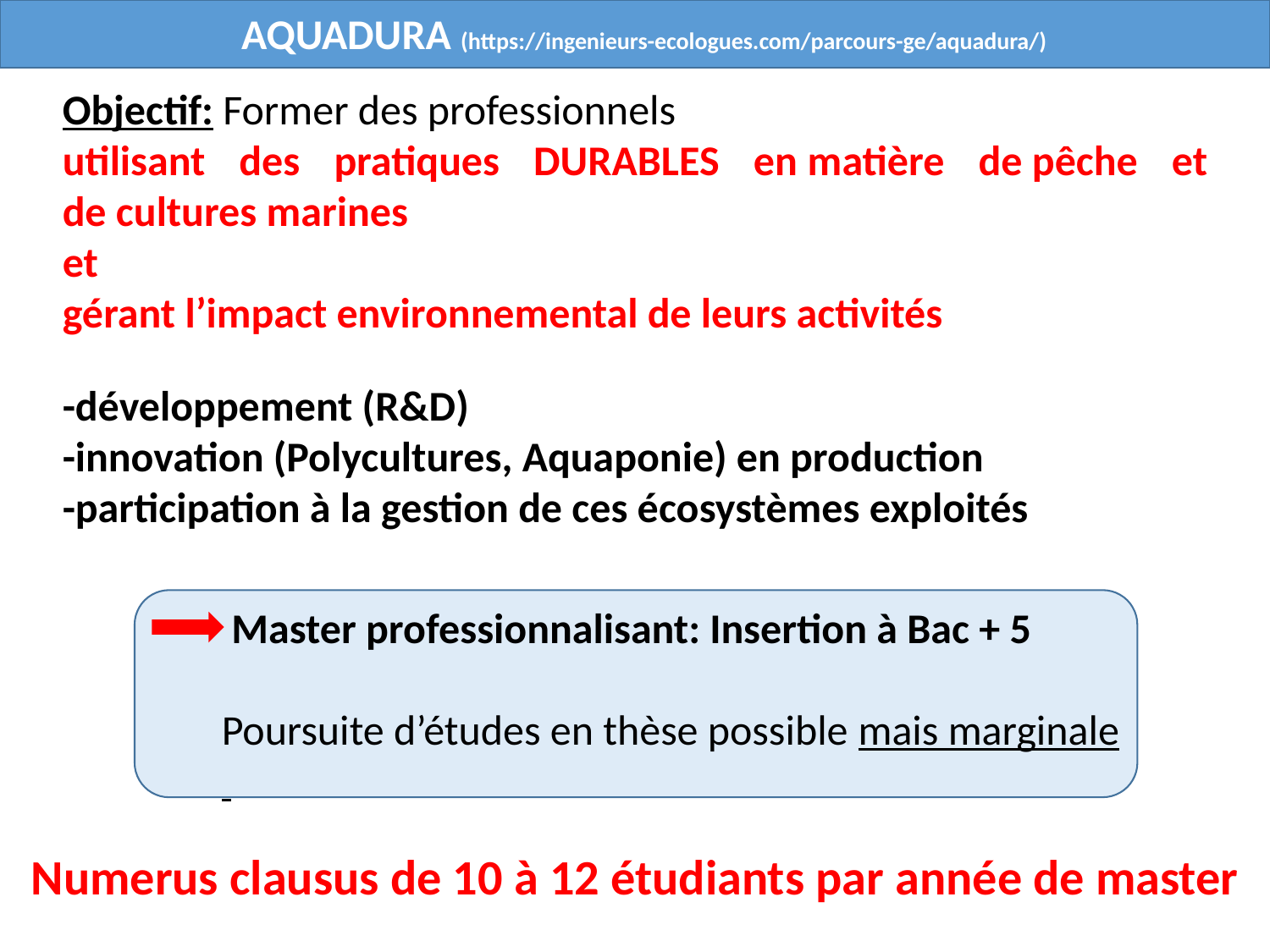

AQUADURA (https://ingenieurs-ecologues.com/parcours-ge/aquadura/)

Objectif: Former des professionnels
utilisant des pratiques DURABLES en matière de pêche et de cultures marines
et
gérant l’impact environnemental de leurs activités

-développement (R&D)
-innovation (Polycultures, Aquaponie) en production
-participation à la gestion de ces écosystèmes exploités

 Master professionnalisant: Insertion à Bac + 5

Poursuite d’études en thèse possible mais marginale

Numerus clausus de 10 à 12 étudiants par année de master